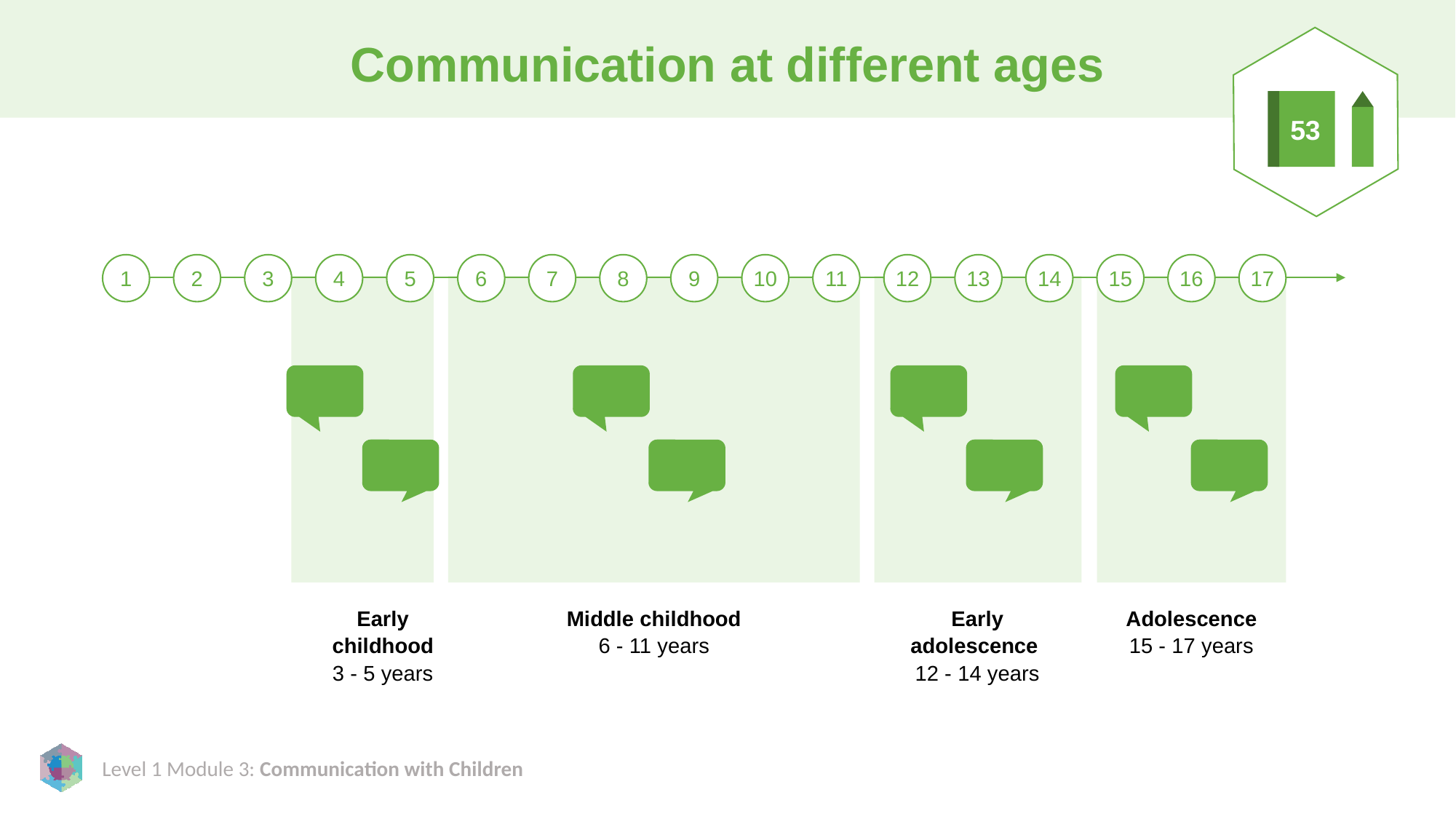

# Communication at different ages

53

1
2
3
4
5
6
7
8
9
10
11
12
13
14
15
16
17

Early childhood
3 - 5 years
Middle childhood
6 - 11 years
Early adolescence
12 - 14 years
Adolescence
15 - 17 years